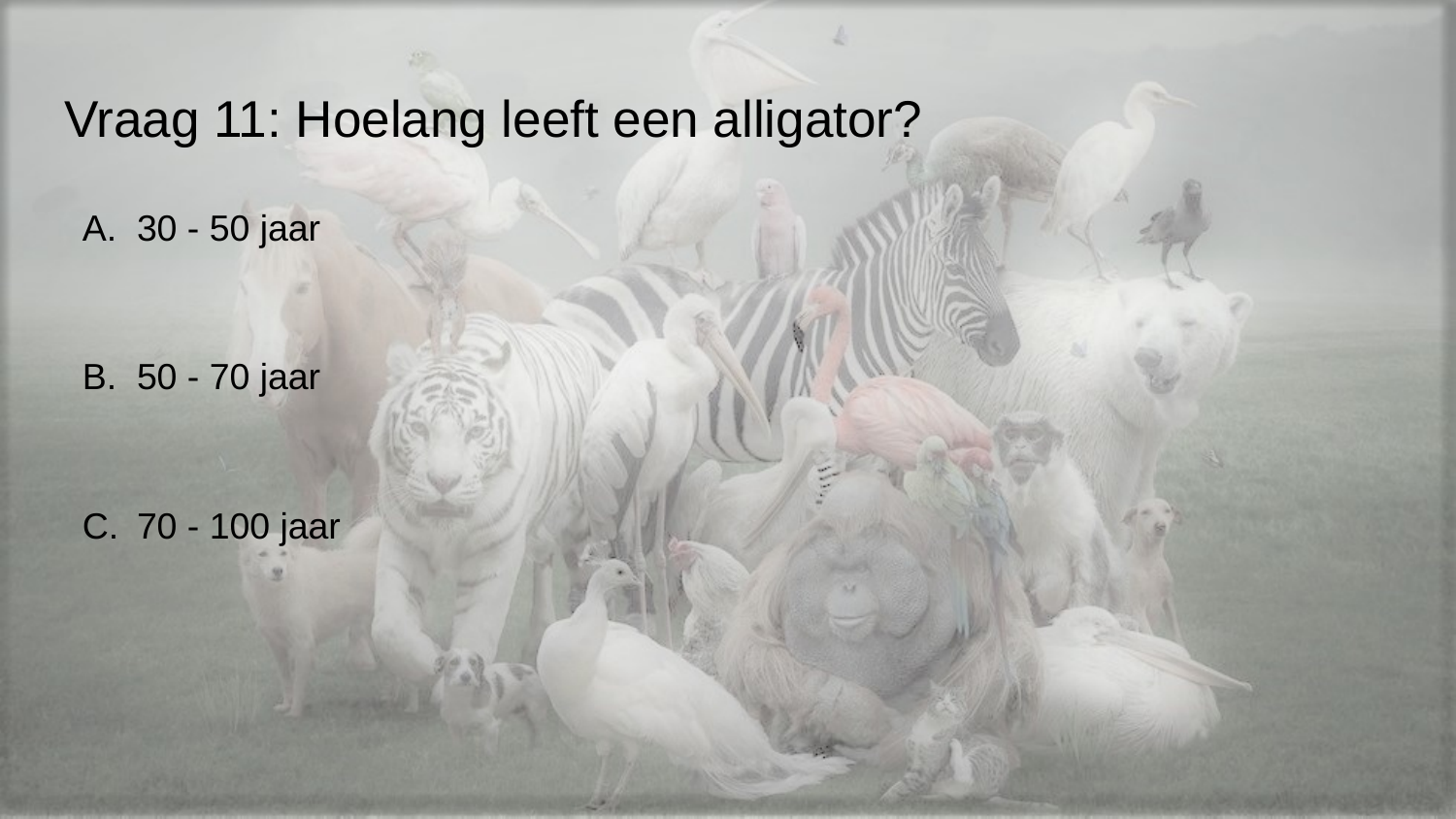

# Vraag 11: Hoelang leeft een alligator?
30 - 50 jaar

50 - 70 jaar

70 - 100 jaar